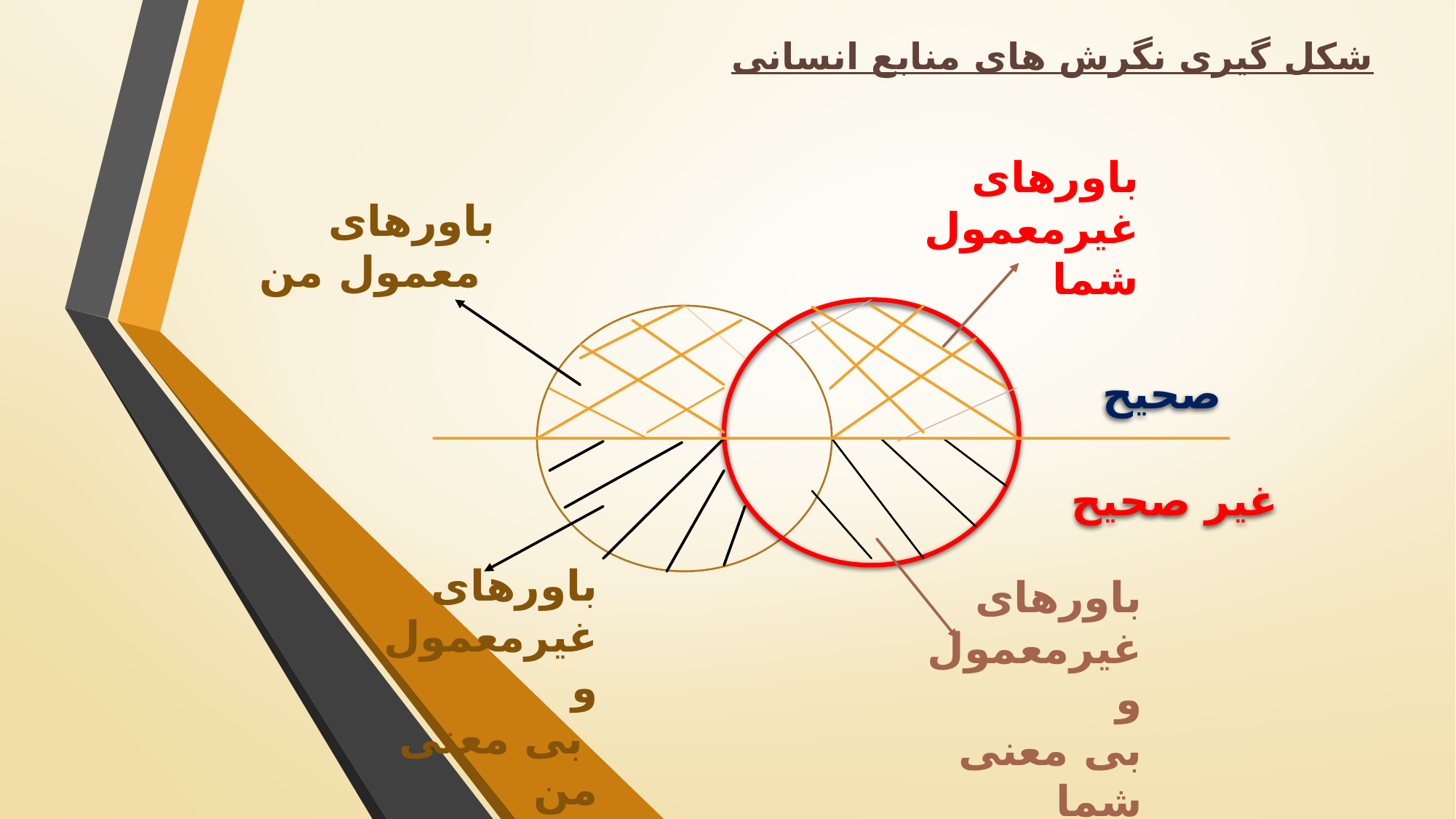

شکل گیری نگرش های منابع انسانی
باورهای غیرمعمول شما
باورهای
 معمول من

صحیح
غیر صحیح
باورهای غیرمعمول و
 بی معنی من
باورهای غیرمعمول و
بی معنی شما